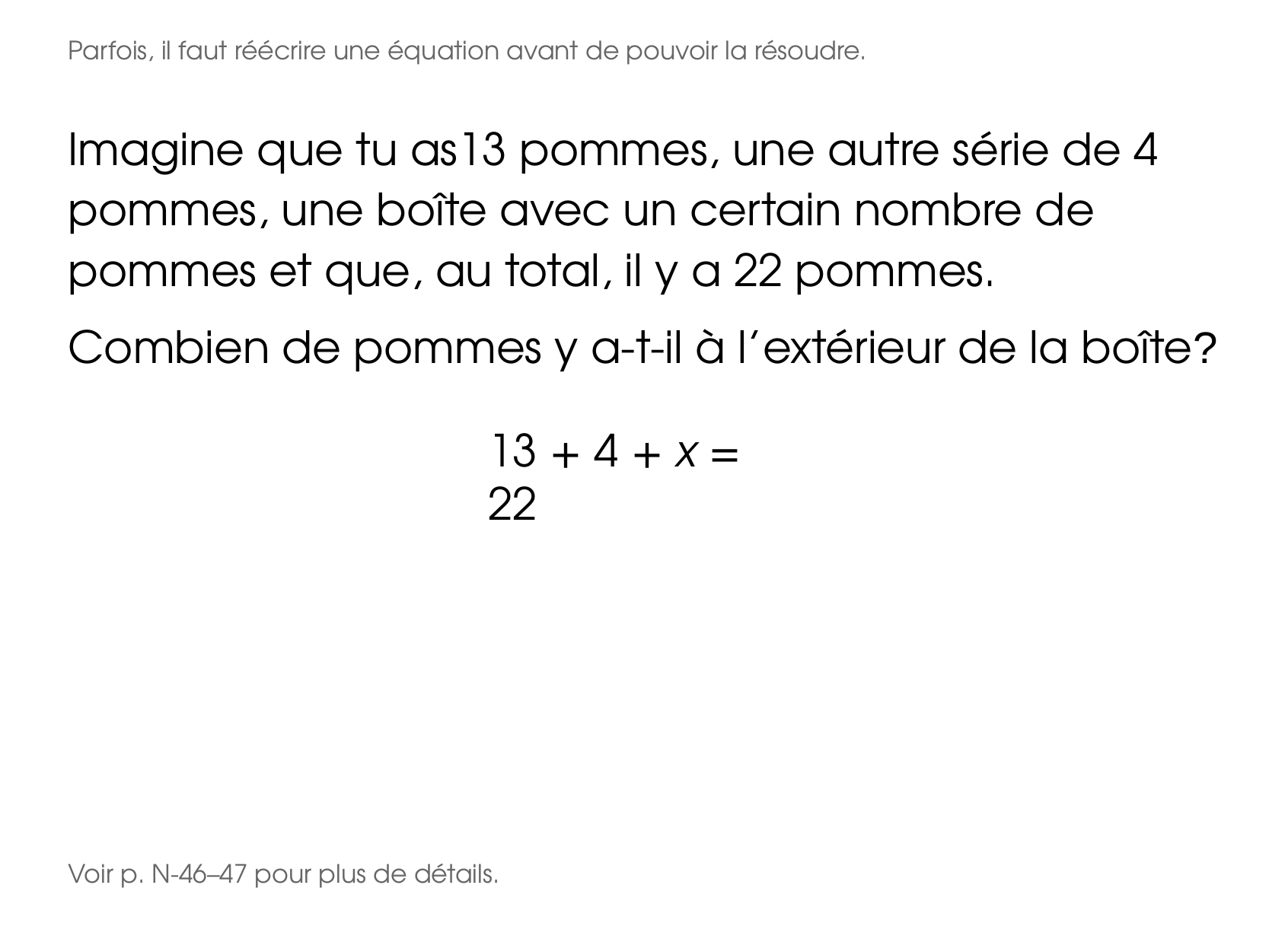

Parfois, il faut réécrire une équation avant de pouvoir la résoudre.
Imagine que tu as13 pommes, une autre série de 4 pommes, une boîte avec un certain nombre de pommes et que, au total, il y a 22 pommes.
Combien de pommes y a-t-il à l’extérieur de la boîte?
13 + 4 + x = 22
Voir p. N-46–47 pour plus de détails.